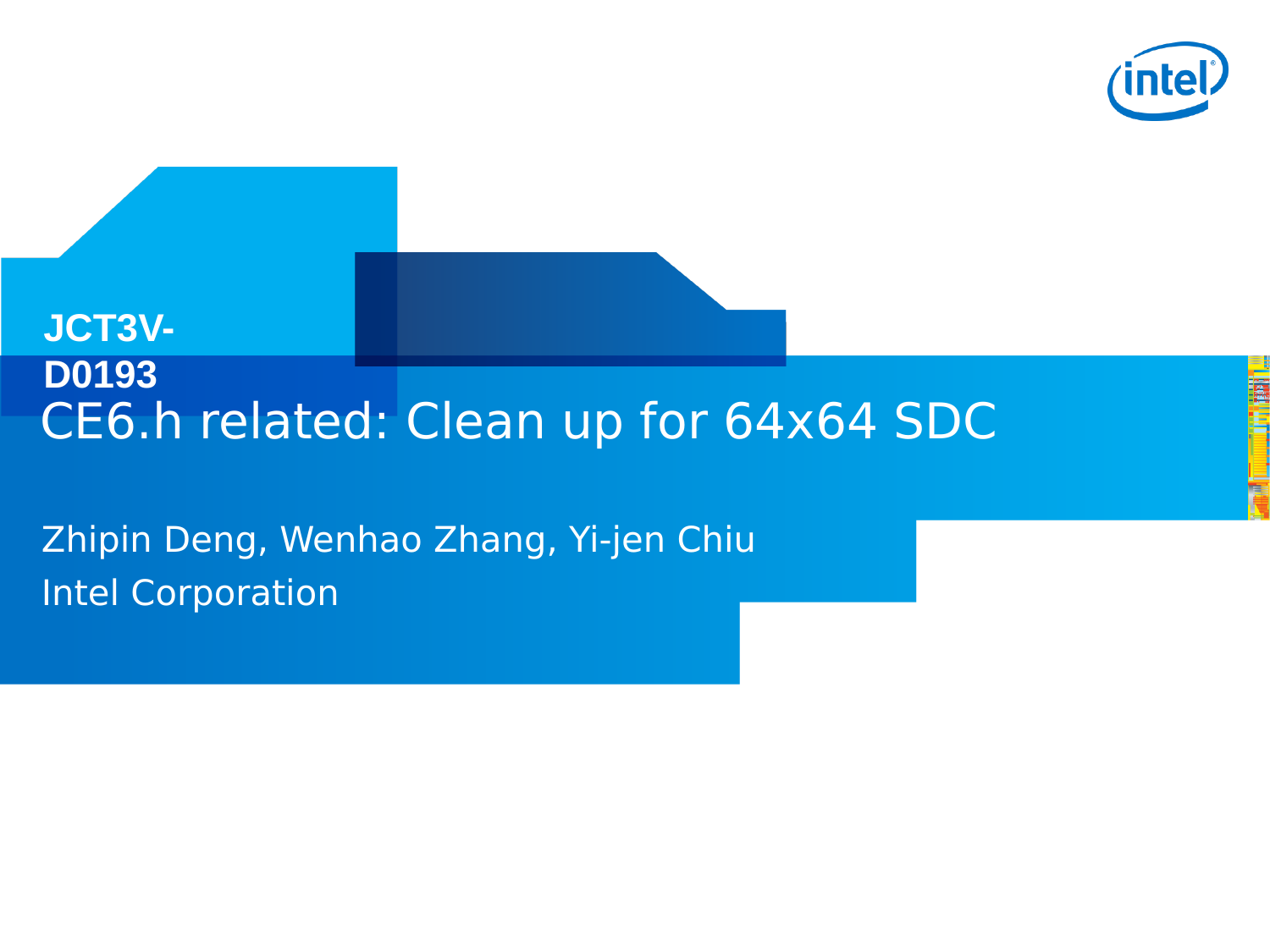

JCT3V-D0193
# CE6.h related: Clean up for 64x64 SDC
Zhipin Deng, Wenhao Zhang, Yi-jen Chiu
Intel Corporation